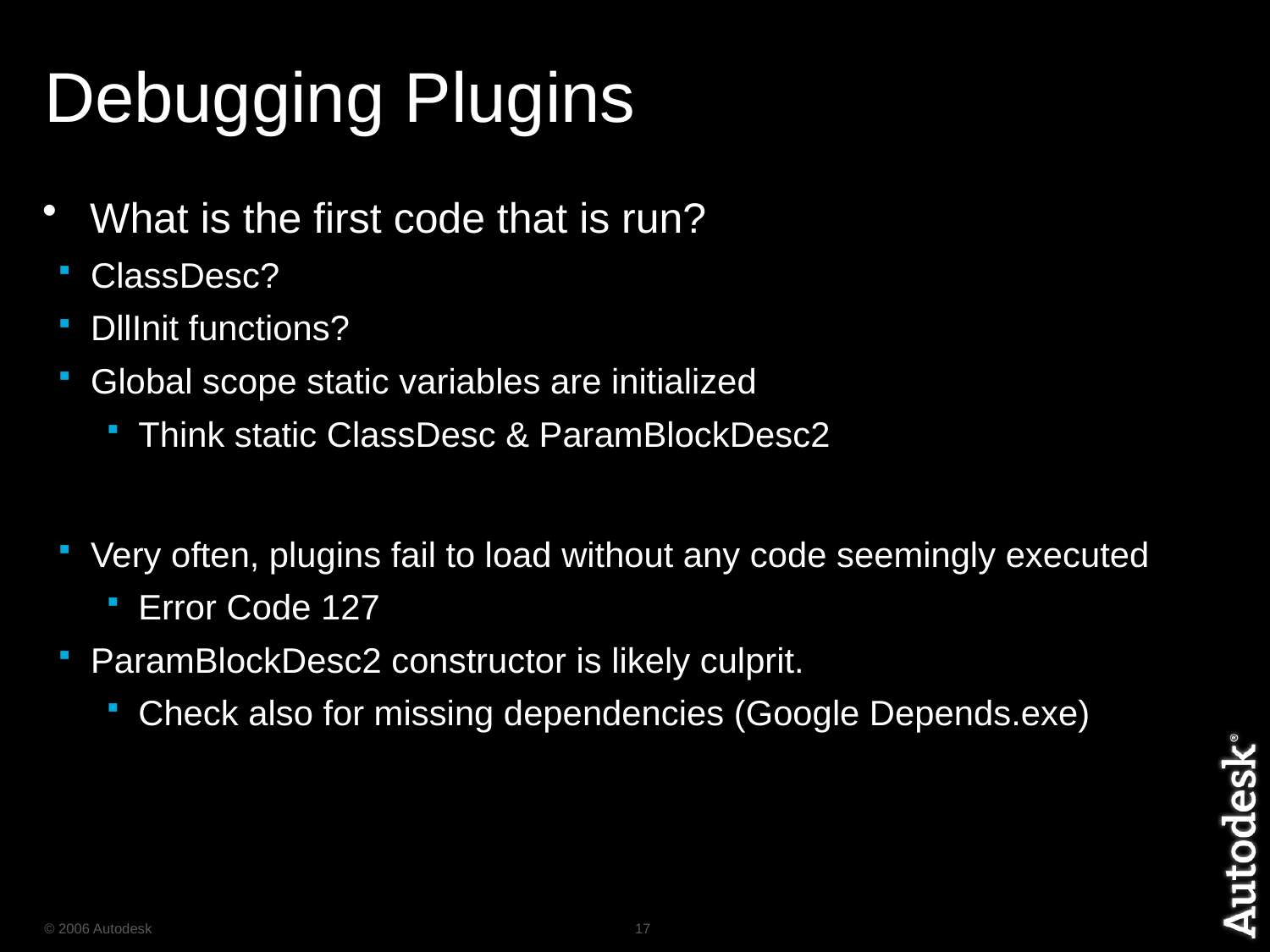

# Debugging Plugins
What is the first code that is run?
ClassDesc?
DllInit functions?
Global scope static variables are initialized
Think static ClassDesc & ParamBlockDesc2

Very often, plugins fail to load without any code seemingly executed
Error Code 127
ParamBlockDesc2 constructor is likely culprit.
Check also for missing dependencies (Google Depends.exe)